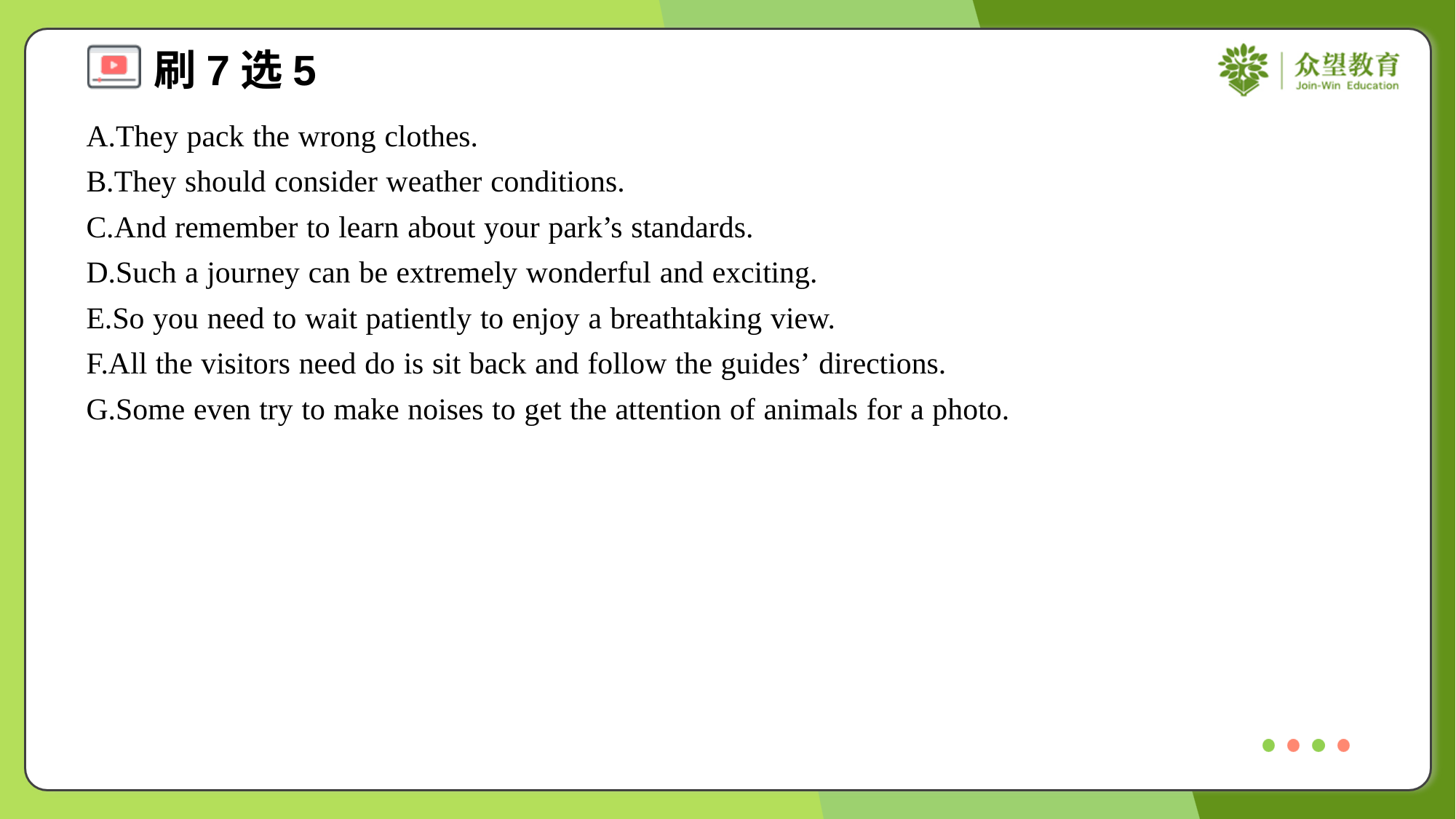

A.They pack the wrong clothes.
B.They should consider weather conditions.
C.And remember to learn about your park’s standards.
D.Such a journey can be extremely wonderful and exciting.
E.So you need to wait patiently to enjoy a breathtaking view.
F.All the visitors need do is sit back and follow the guides’ directions.
G.Some even try to make noises to get the attention of animals for a photo.